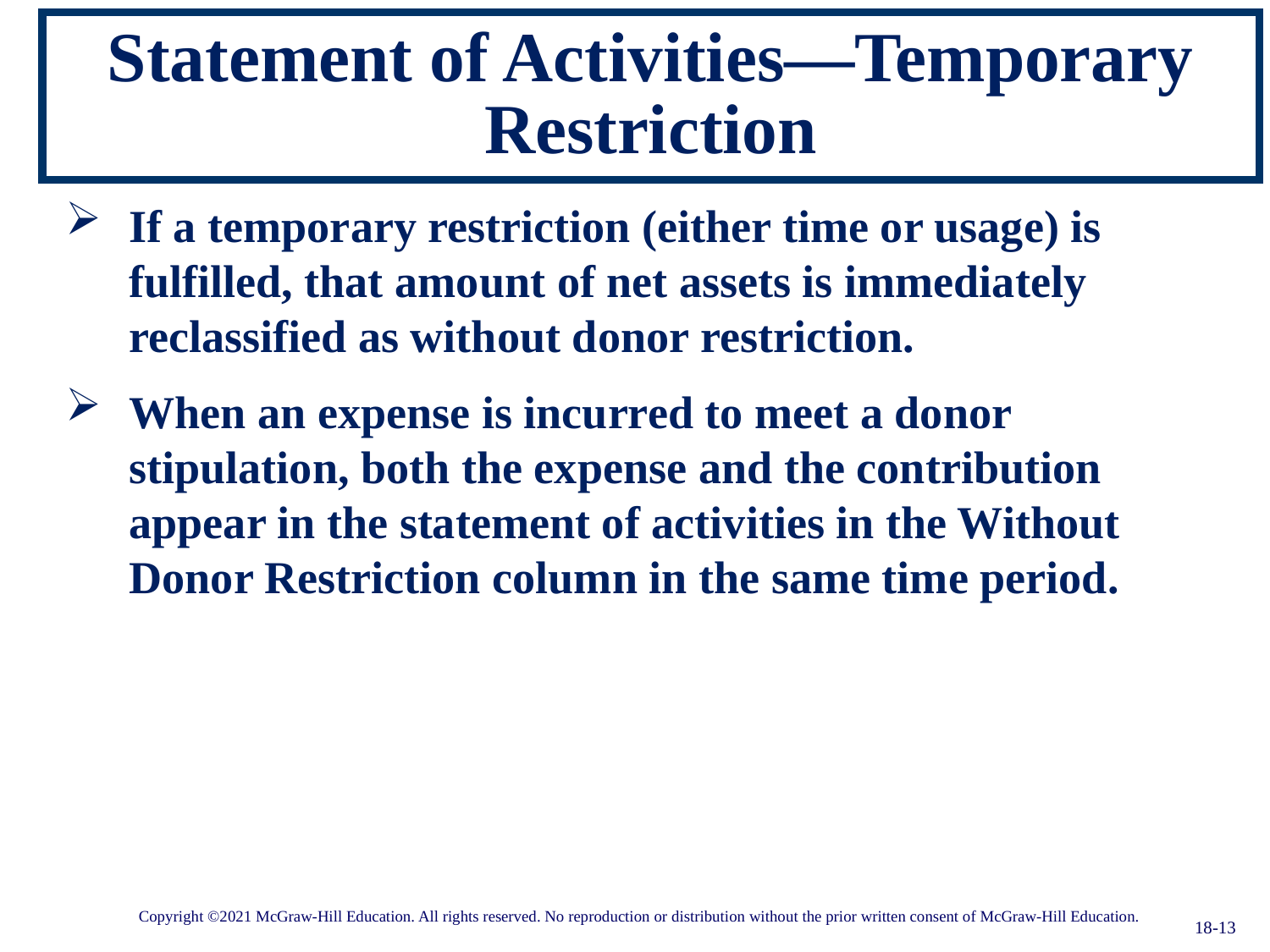

# Statement of Activities—Temporary Restriction
If a temporary restriction (either time or usage) is fulfilled, that amount of net assets is immediately reclassified as without donor restriction.
When an expense is incurred to meet a donor stipulation, both the expense and the contribution appear in the statement of activities in the Without Donor Restriction column in the same time period.

18-13
Copyright ©2021 McGraw-Hill Education. All rights reserved. No reproduction or distribution without the prior written consent of McGraw-Hill Education.